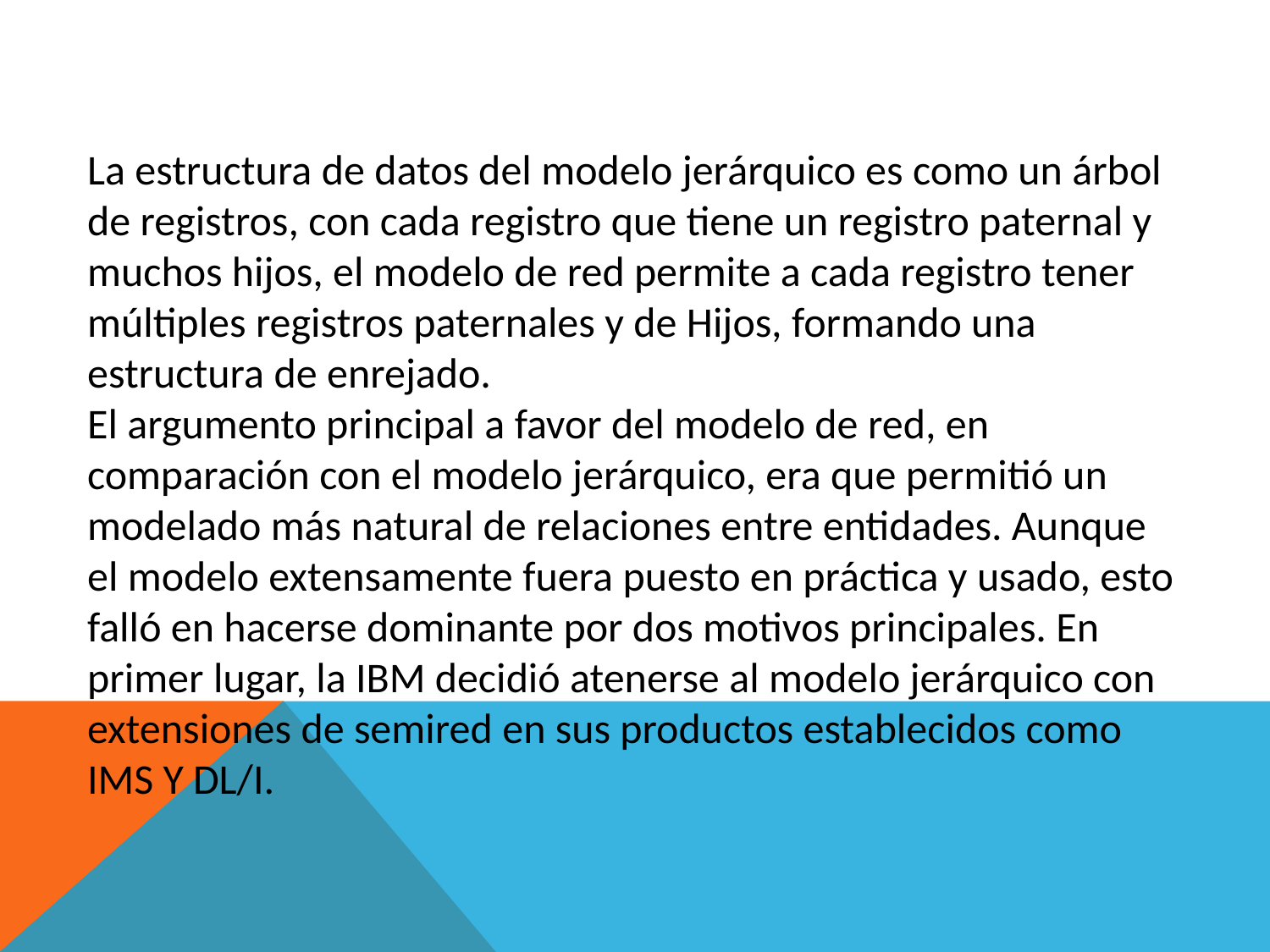

La estructura de datos del modelo jerárquico es como un árbol de registros, con cada registro que tiene un registro paternal y muchos hijos, el modelo de red permite a cada registro tener múltiples registros paternales y de Hijos, formando una estructura de enrejado.
El argumento principal a favor del modelo de red, en comparación con el modelo jerárquico, era que permitió un modelado más natural de relaciones entre entidades. Aunque el modelo extensamente fuera puesto en práctica y usado, esto falló en hacerse dominante por dos motivos principales. En primer lugar, la IBM decidió atenerse al modelo jerárquico con extensiones de semired en sus productos establecidos como IMS Y DL/I.